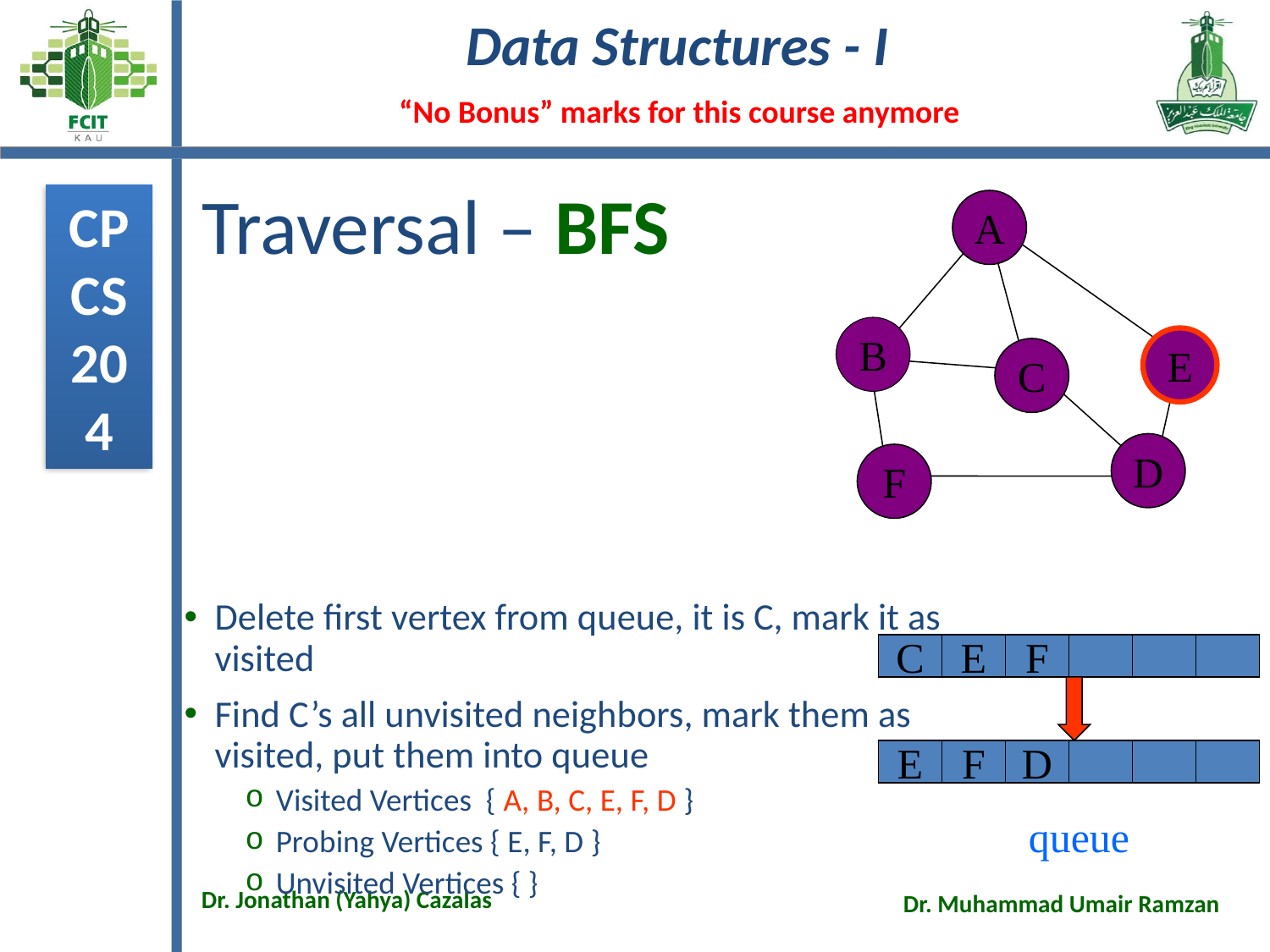

# Traversal – BFS
A

B
E
C

D
F

Delete first vertex from queue, it is C, mark it as visited
Find C’s all unvisited neighbors, mark them as visited, put them into queue
Visited Vertices  { A, B, C, E, F, D }
Probing Vertices { E, F, D }
Unvisited Vertices { }
C
E
F

E
F
D

queue